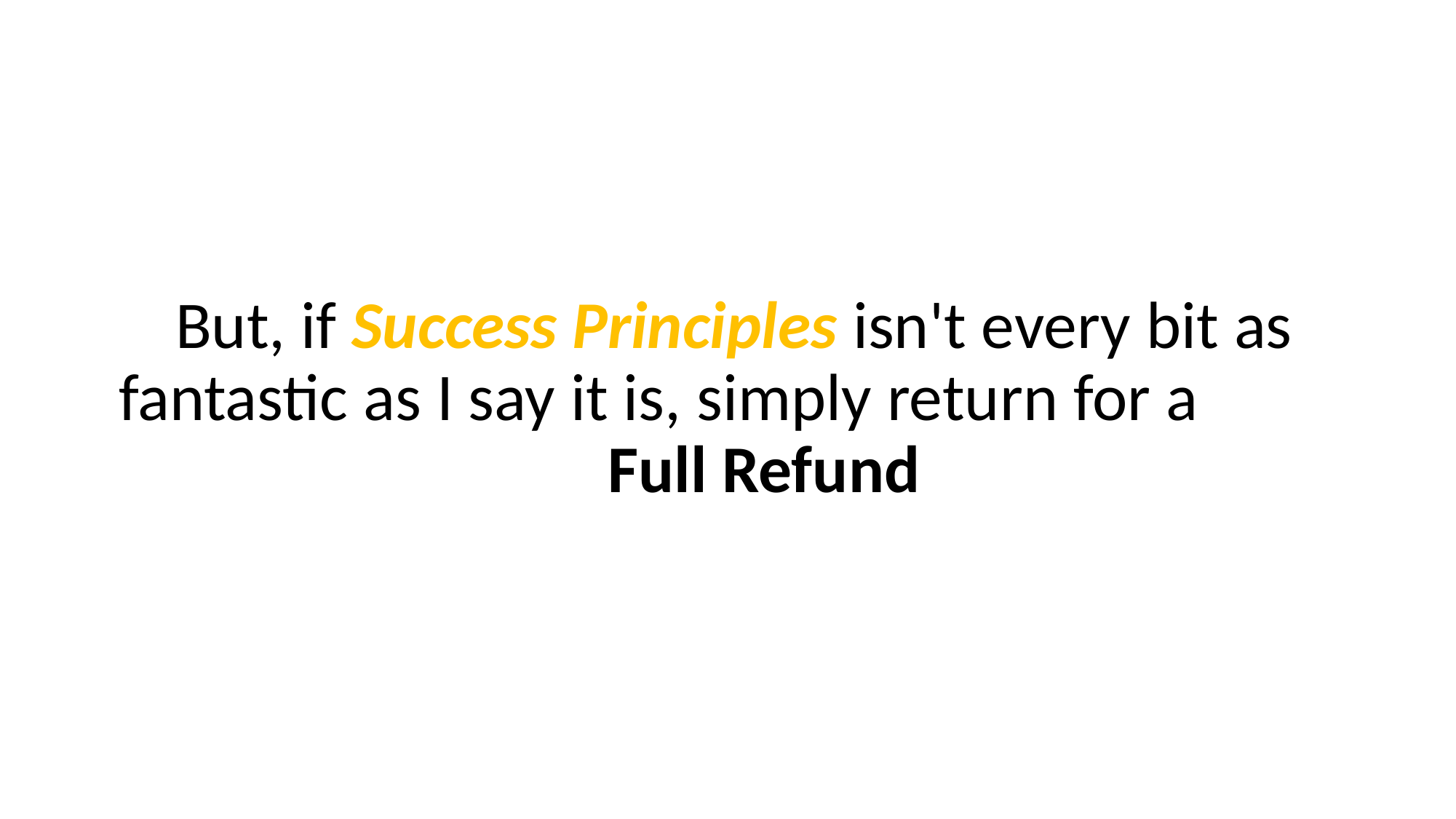

But, if Success Principles isn't every bit as fantastic as I say it is, simply return for a               Full Refund